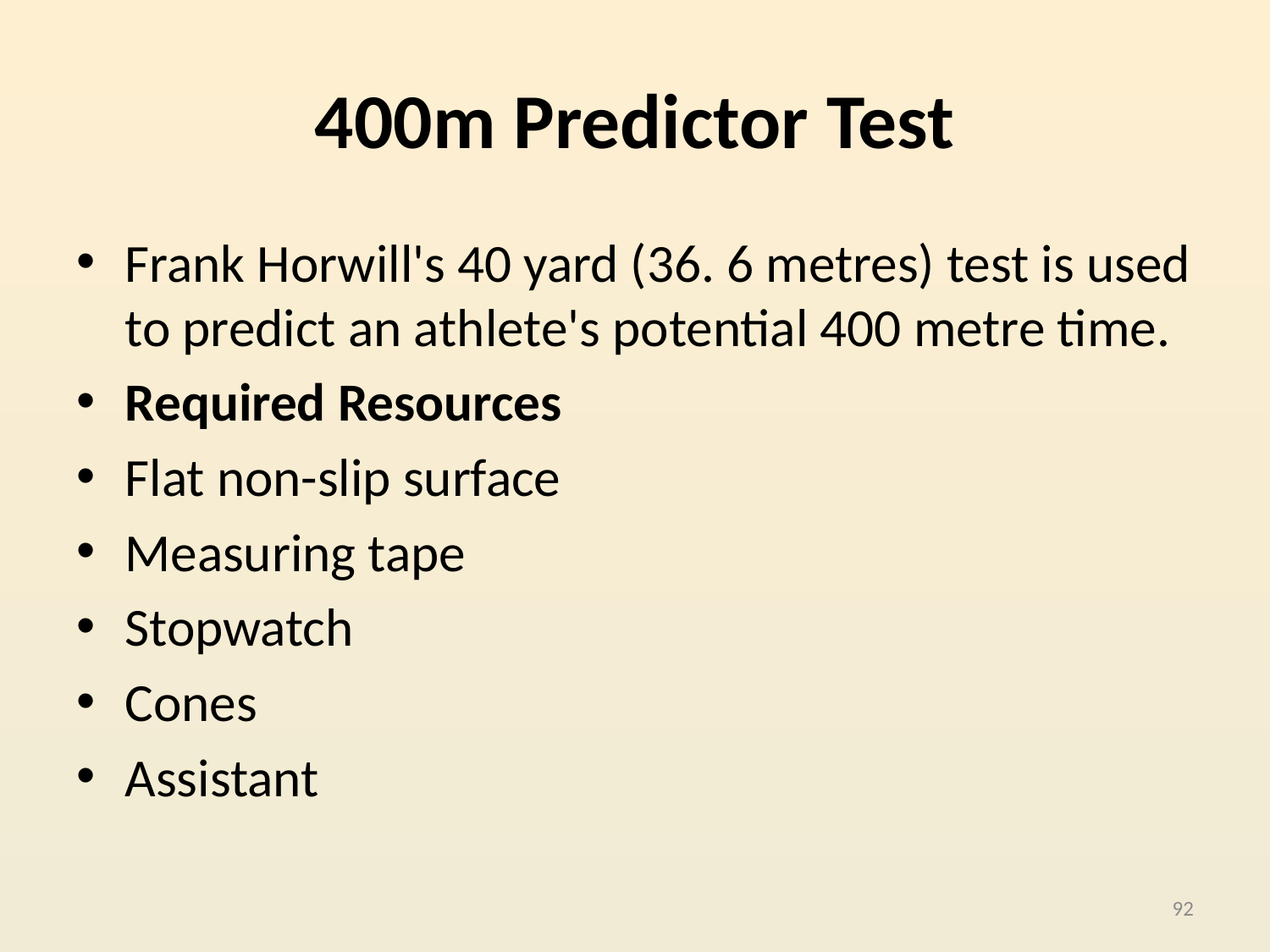

# 400m Predictor Test
Frank Horwill's 40 yard (36. 6 metres) test is used to predict an athlete's potential 400 metre time.
Required Resources
Flat non-slip surface
Measuring tape
Stopwatch
Cones
Assistant

92